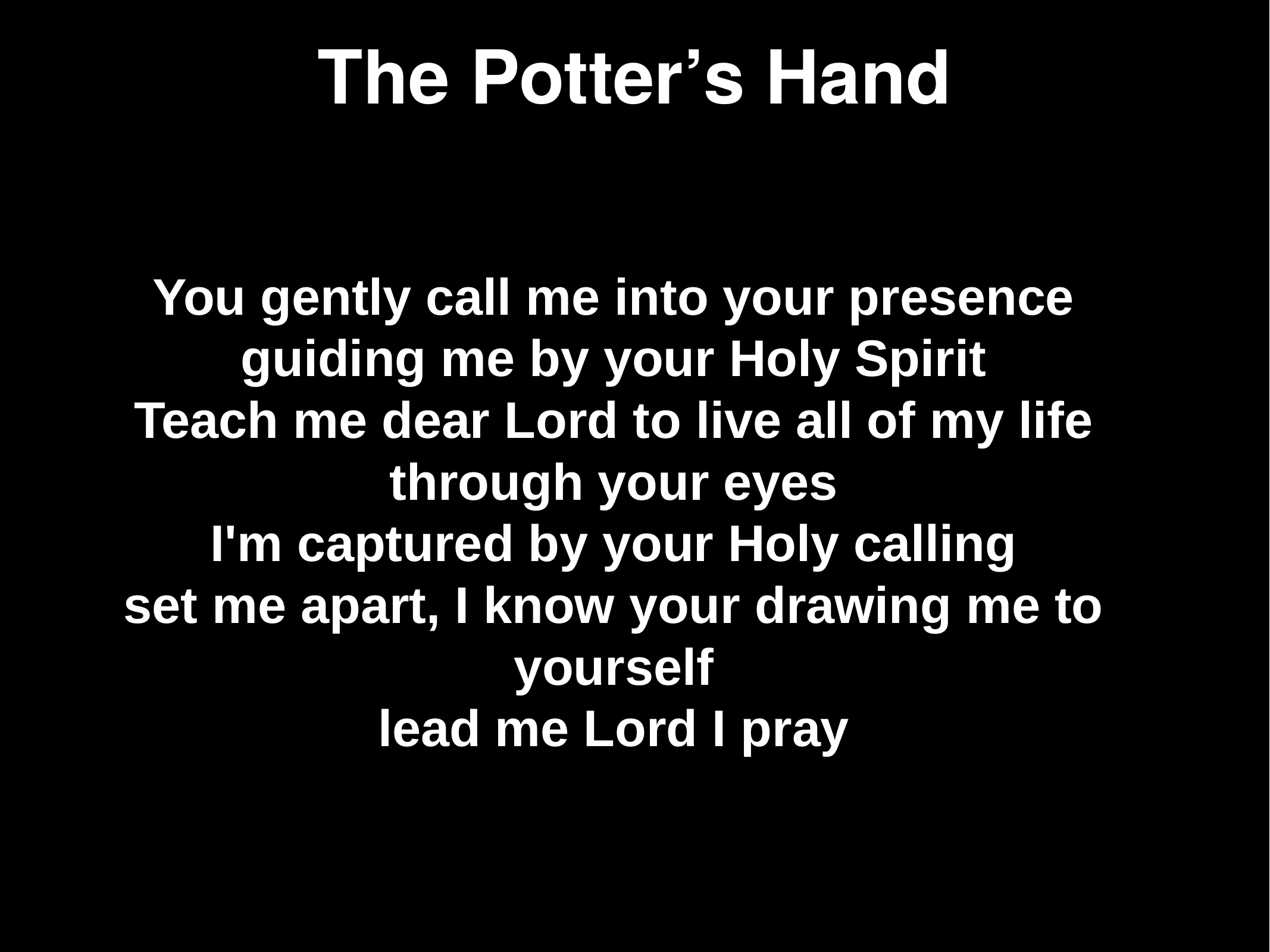

# The Potter’s Hand
You gently call me into your presence guiding me by your Holy Spirit
Teach me dear Lord to live all of my life through your eyes
I'm captured by your Holy calling
set me apart, I know your drawing me to yourself
lead me Lord I pray